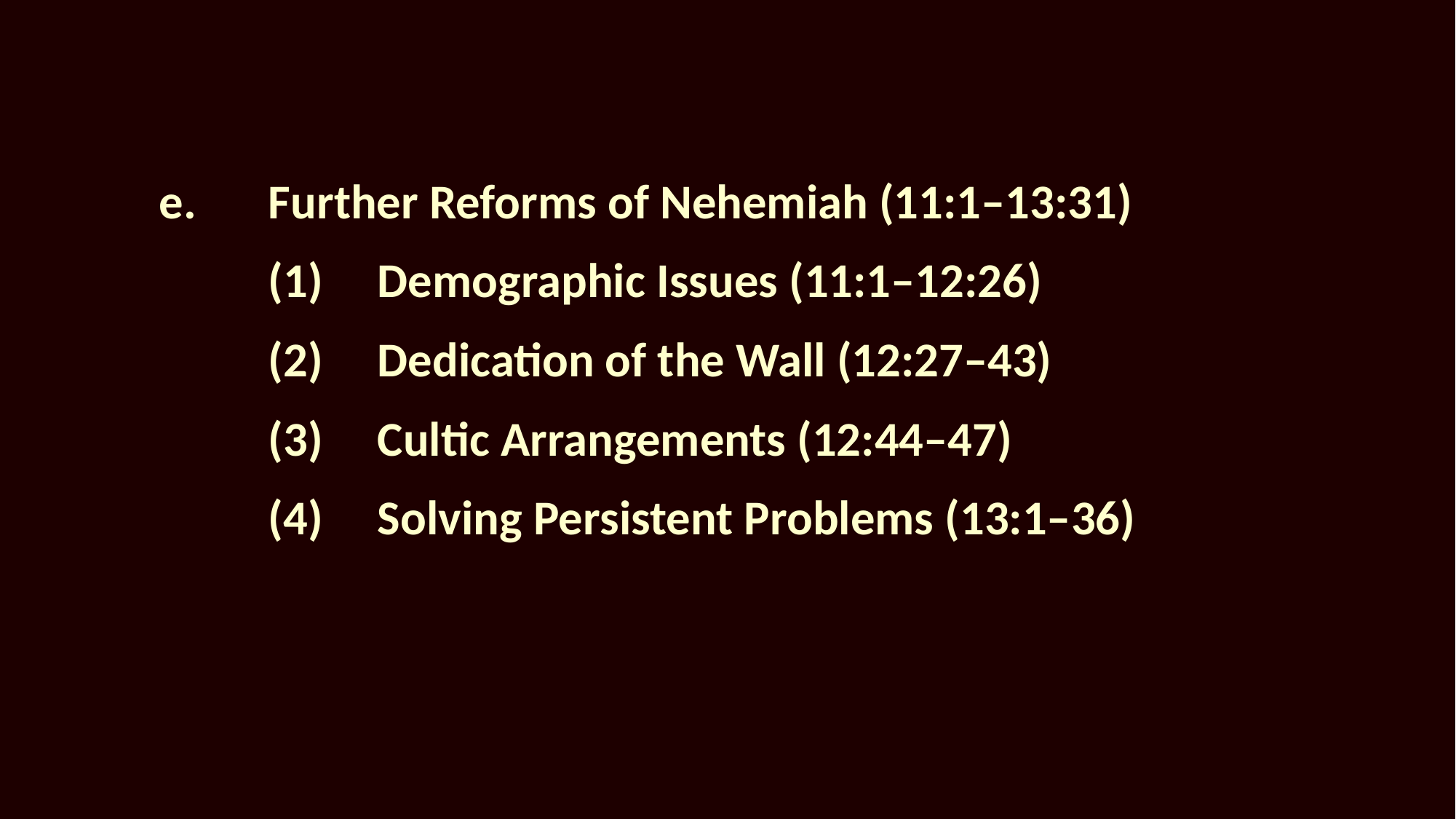

e.	Further Reforms of Nehemiah (11:1–13:31)
	(1)	Demographic Issues (11:1–12:26)
	(2)	Dedication of the Wall (12:27–43)
	(3)	Cultic Arrangements (12:44–47)
	(4)	Solving Persistent Problems (13:1–36)